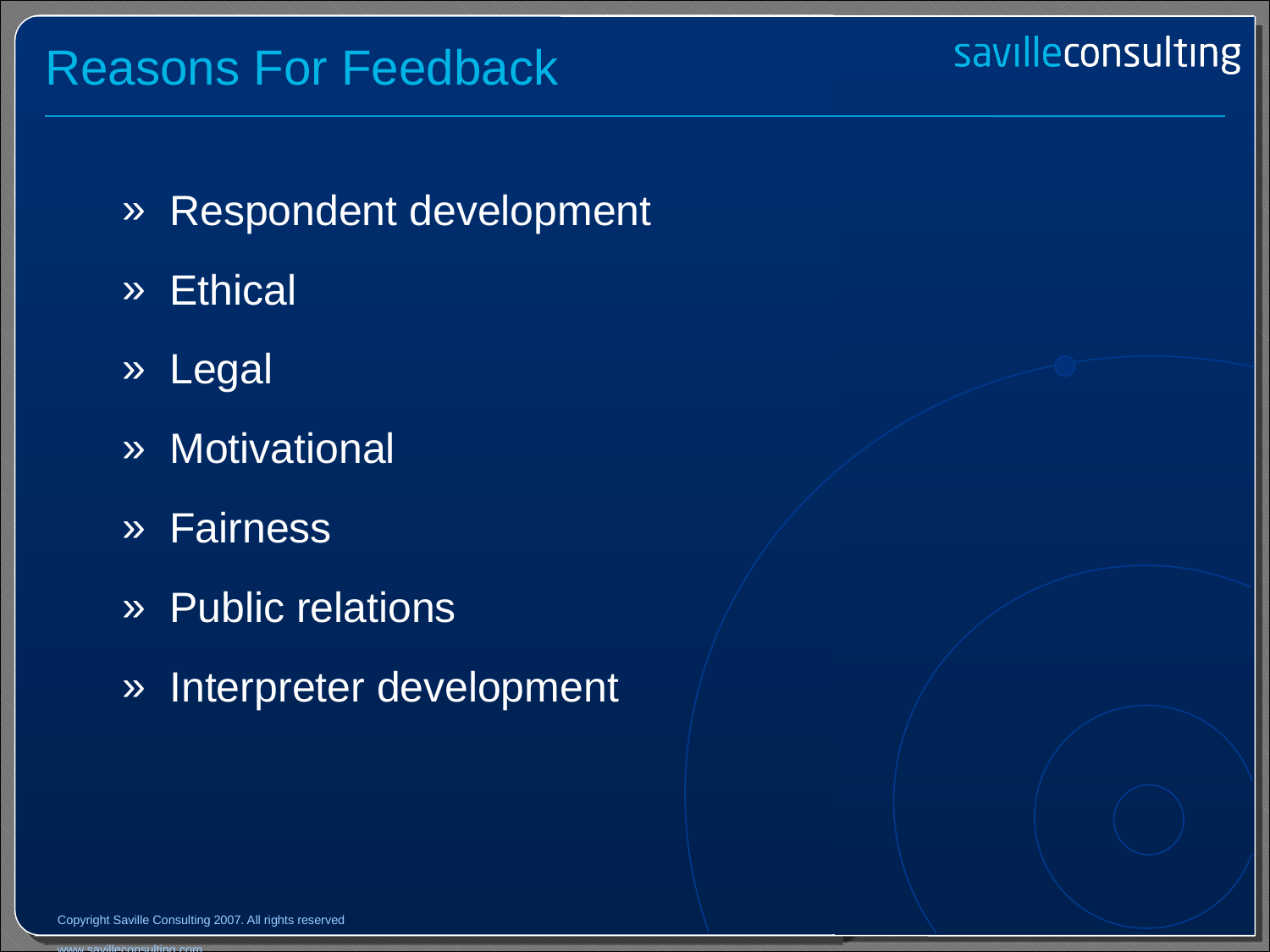

# Reasons For Feedback

Respondent development
Ethical
Legal
Motivational
Fairness
Public relations
Interpreter development